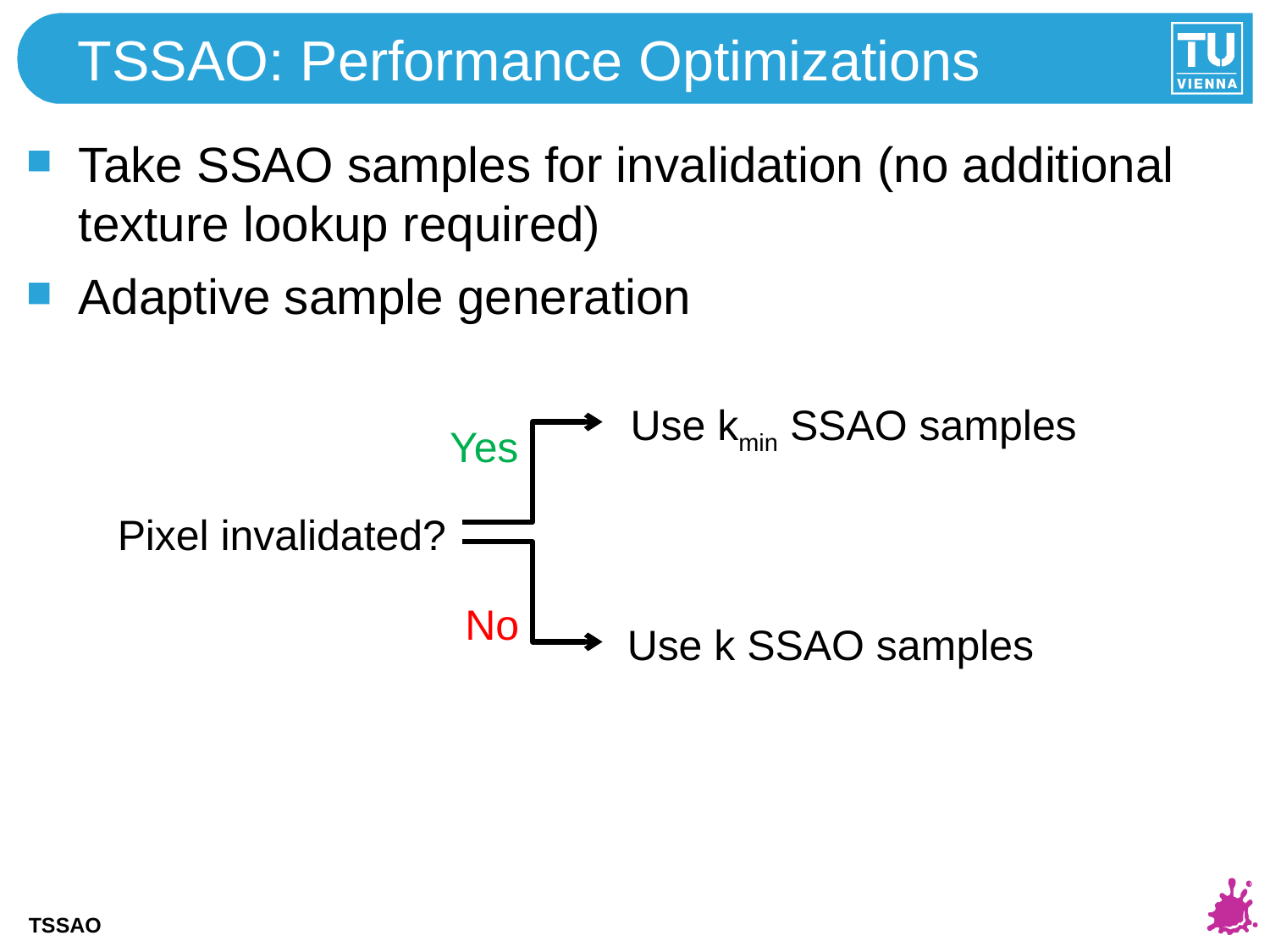

# TSSAO: Performance Optimizations
Take SSAO samples for invalidation (no additional texture lookup required)
Adaptive sample generation

Use kmin SSAO samples
Yes
Pixel invalidated?
No
Use k SSAO samples
TSSAO